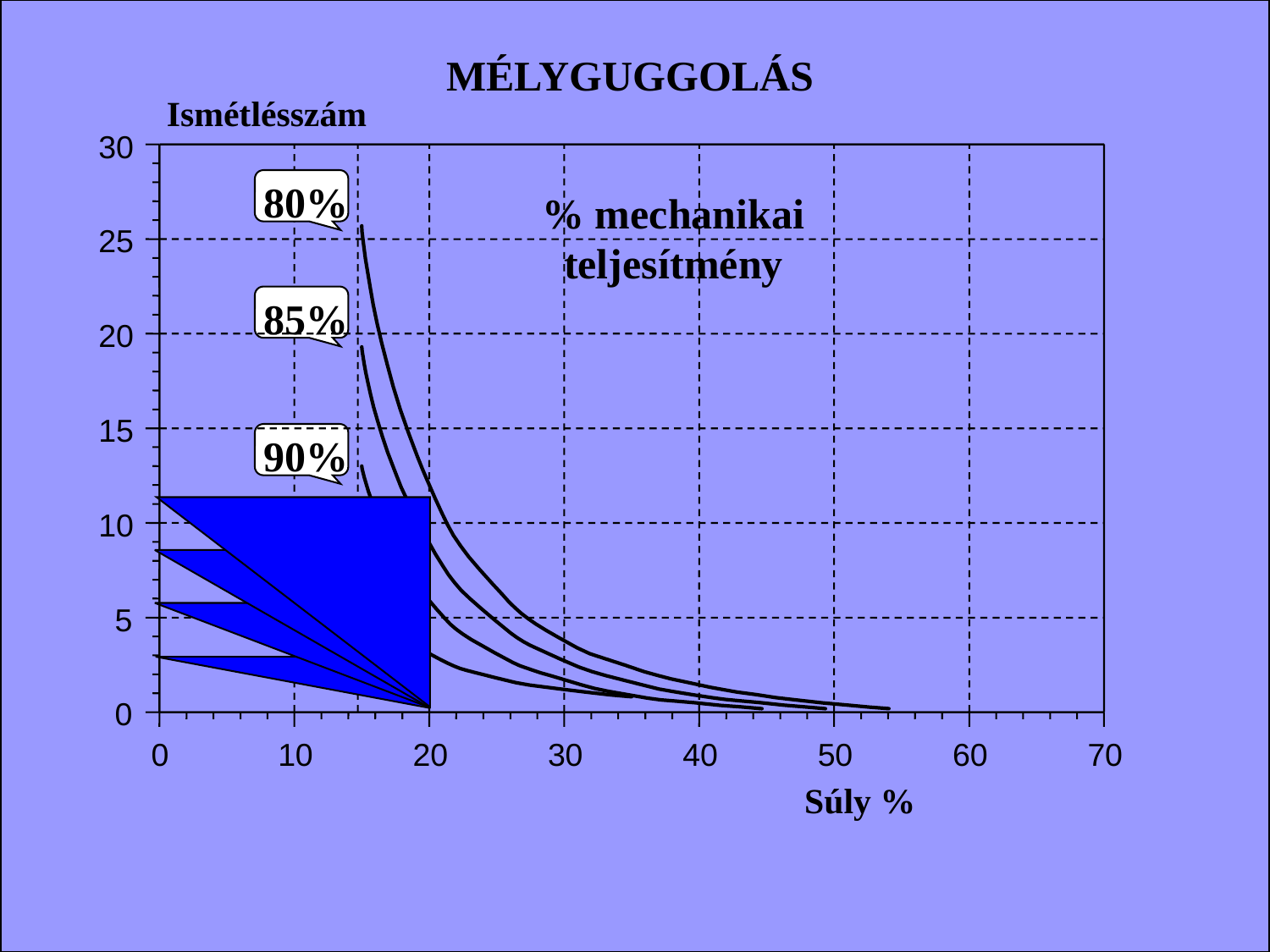

MÉLYGUGGOLÁS
Ismétlésszám
30

80%

% mechanikai teljesítmény

25

85%

20

15

90%

10

95%

5

0

0
10
20
30
40
50
60
70
Súly %